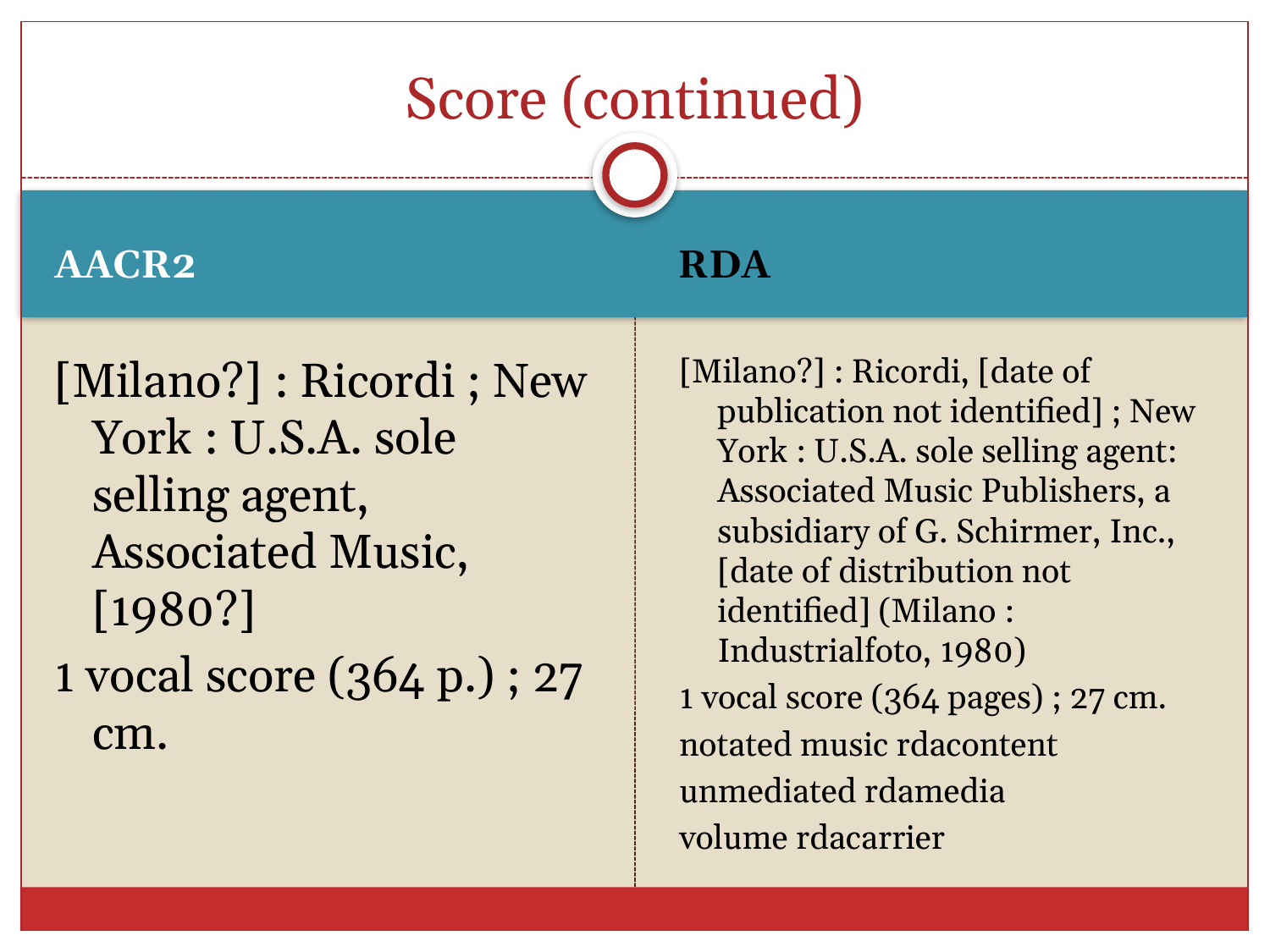

# Score (continued)
AACR2
RDA
[Milano?] : Ricordi ; New York : U.S.A. sole selling agent, Associated Music, [1980?]
1 vocal score (364 p.) ; 27 cm.
[Milano?] : Ricordi, [date of publication not identified] ; New York : U.S.A. sole selling agent: Associated Music Publishers, a subsidiary of G. Schirmer, Inc., [date of distribution not identified] (Milano : Industrialfoto, 1980)
1 vocal score (364 pages) ; 27 cm.
notated music rdacontent
unmediated rdamedia
volume rdacarrier